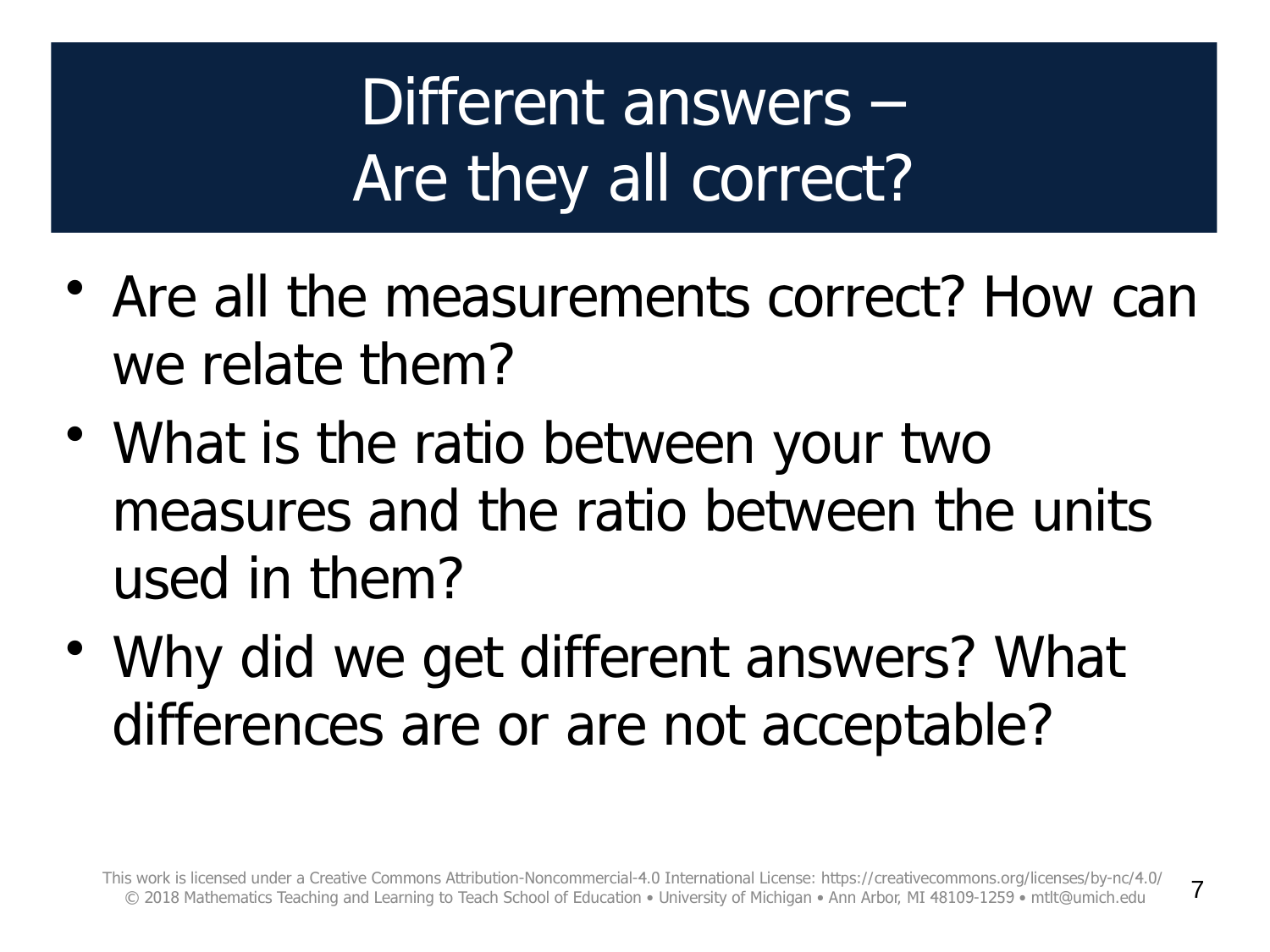

# Different answers – Are they all correct?
Are all the measurements correct? How can we relate them?
What is the ratio between your two measures and the ratio between the units used in them?
Why did we get different answers? What differences are or are not acceptable?
This work is licensed under a Creative Commons Attribution-Noncommercial-4.0 International License: https://creativecommons.org/licenses/by-nc/4.0/
© 2018 Mathematics Teaching and Learning to Teach School of Education • University of Michigan • Ann Arbor, MI 48109-1259 • mtlt@umich.edu
7